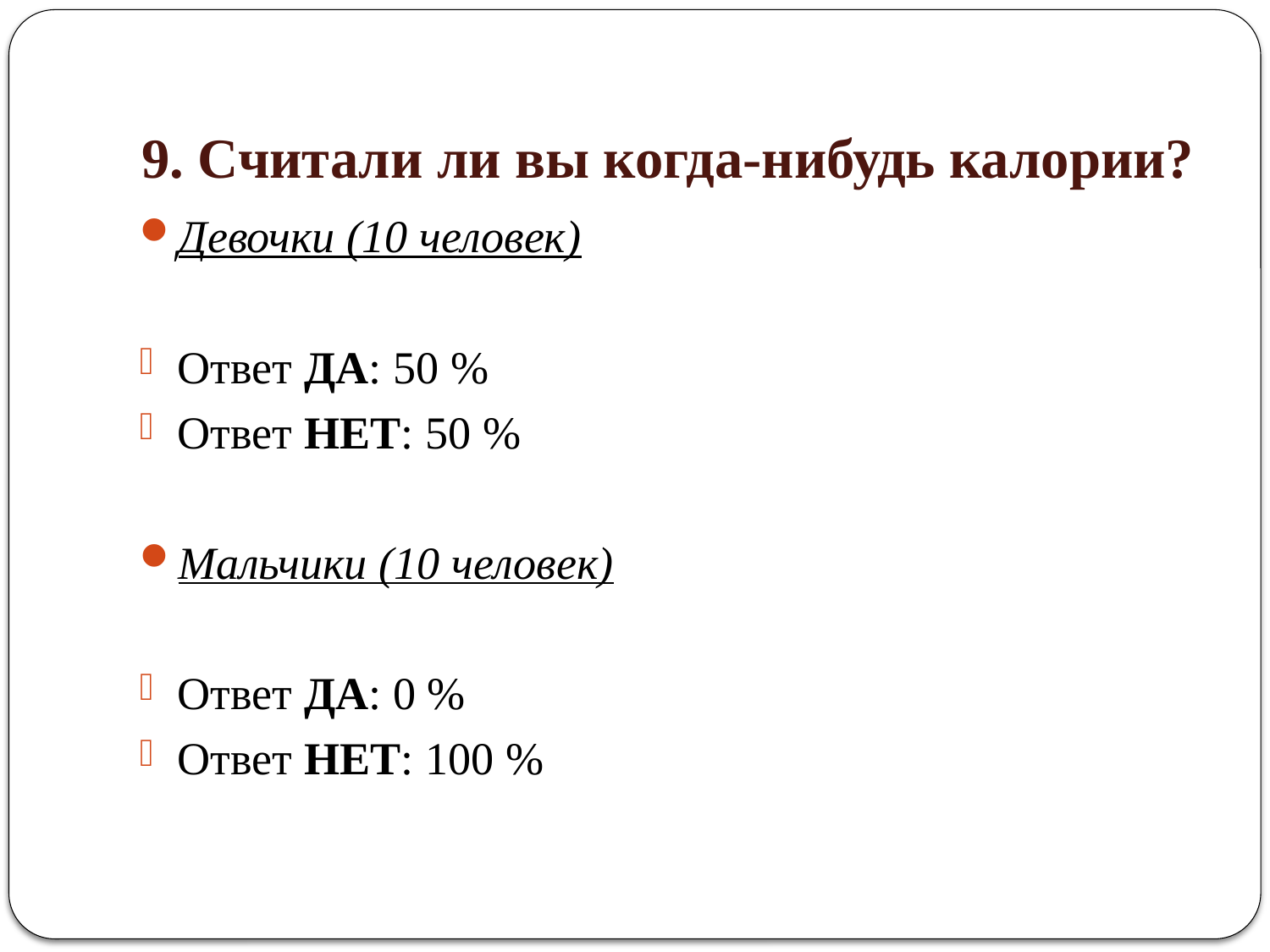

# 9. Считали ли вы когда-нибудь калории?
Девочки (10 человек)

Ответ ДА: 50 %
Ответ НЕТ: 50 %

Мальчики (10 человек)

Ответ ДА: 0 %
Ответ НЕТ: 100 %